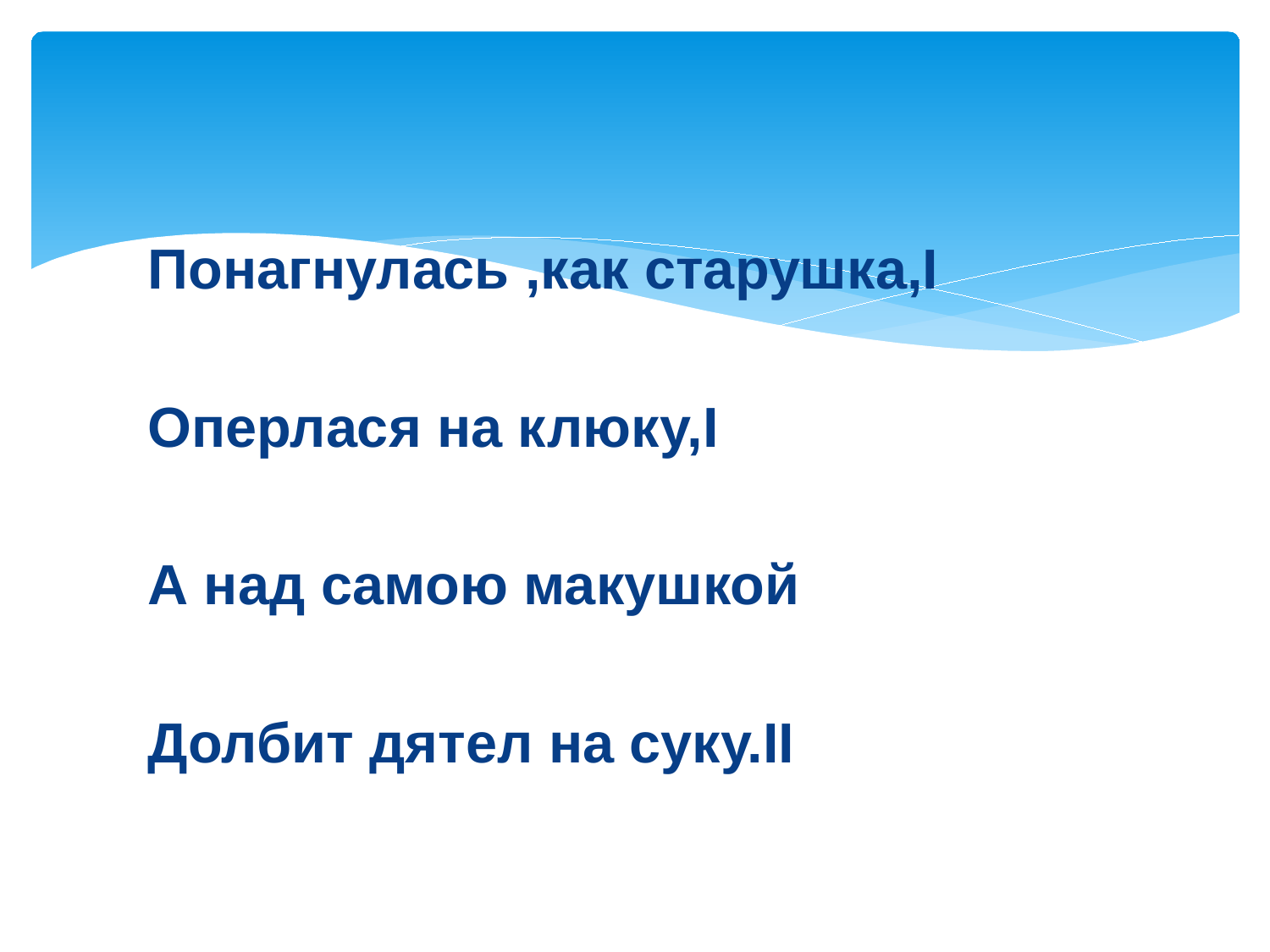

#
Понагнулась ,как старушка,I

Оперлася на клюку,I

А над самою макушкой

Долбит дятел на суку.II